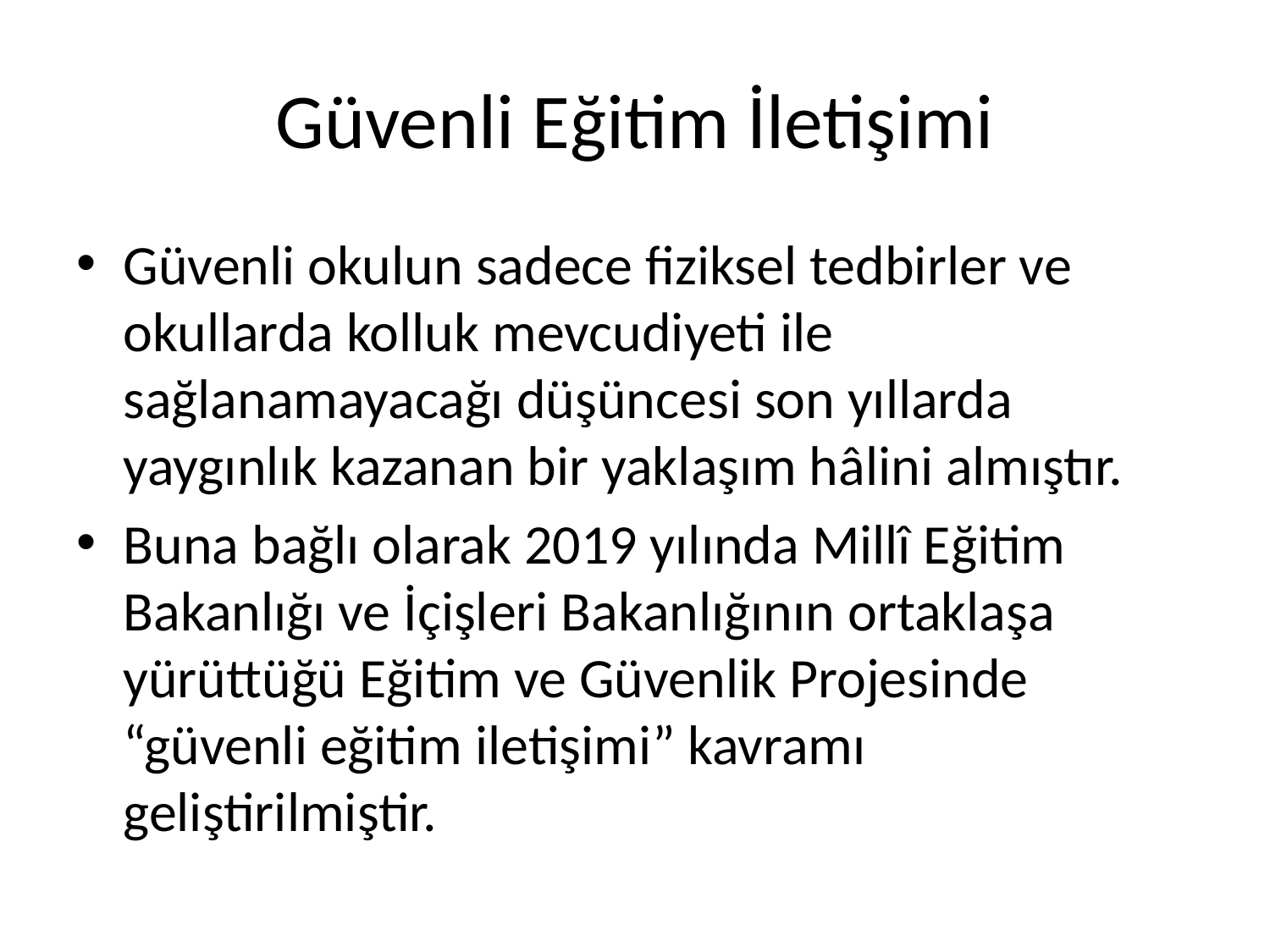

# Güvenli Eğitim İletişimi
Güvenli okulun sadece fiziksel tedbirler ve okullarda kolluk mevcudiyeti ile sağlanamayacağı düşüncesi son yıllarda yaygınlık kazanan bir yaklaşım hâlini almıştır.
Buna bağlı olarak 2019 yılında Millî Eğitim Bakanlığı ve İçişleri Bakanlığının ortaklaşa yürüttüğü Eğitim ve Güvenlik Projesinde “güvenli eğitim iletişimi” kavramı geliştirilmiştir.